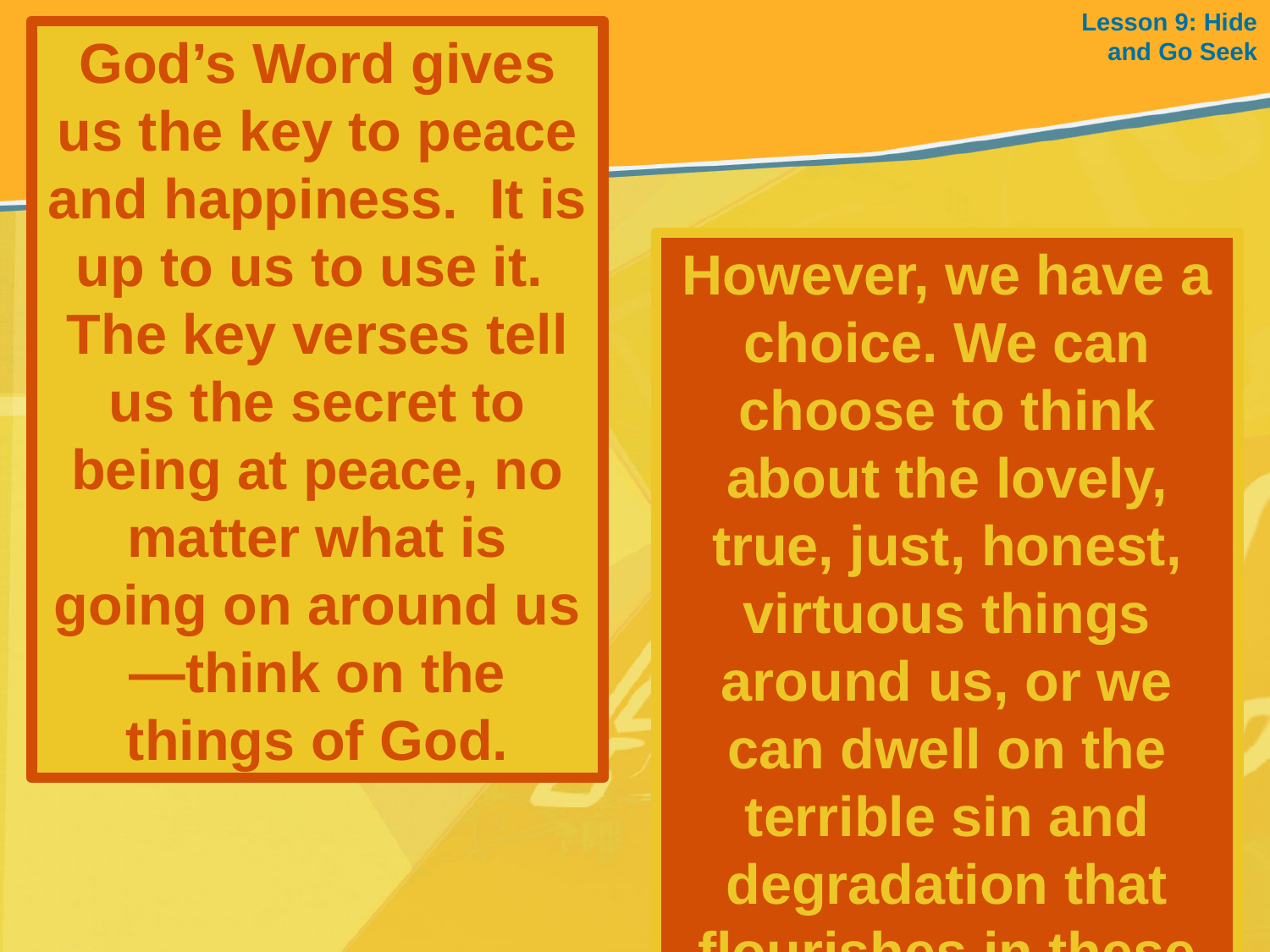

Lesson 9: Hide and Go Seek
God’s Word gives us the key to peace and happiness.  It is up to us to use it.  The key verses tell us the secret to being at peace, no matter what is going on around us—think on the things of God.
However, we have a choice. We can choose to think about the lovely, true, just, honest, virtuous things around us, or we can dwell on the terrible sin and degradation that flourishes in these last days.